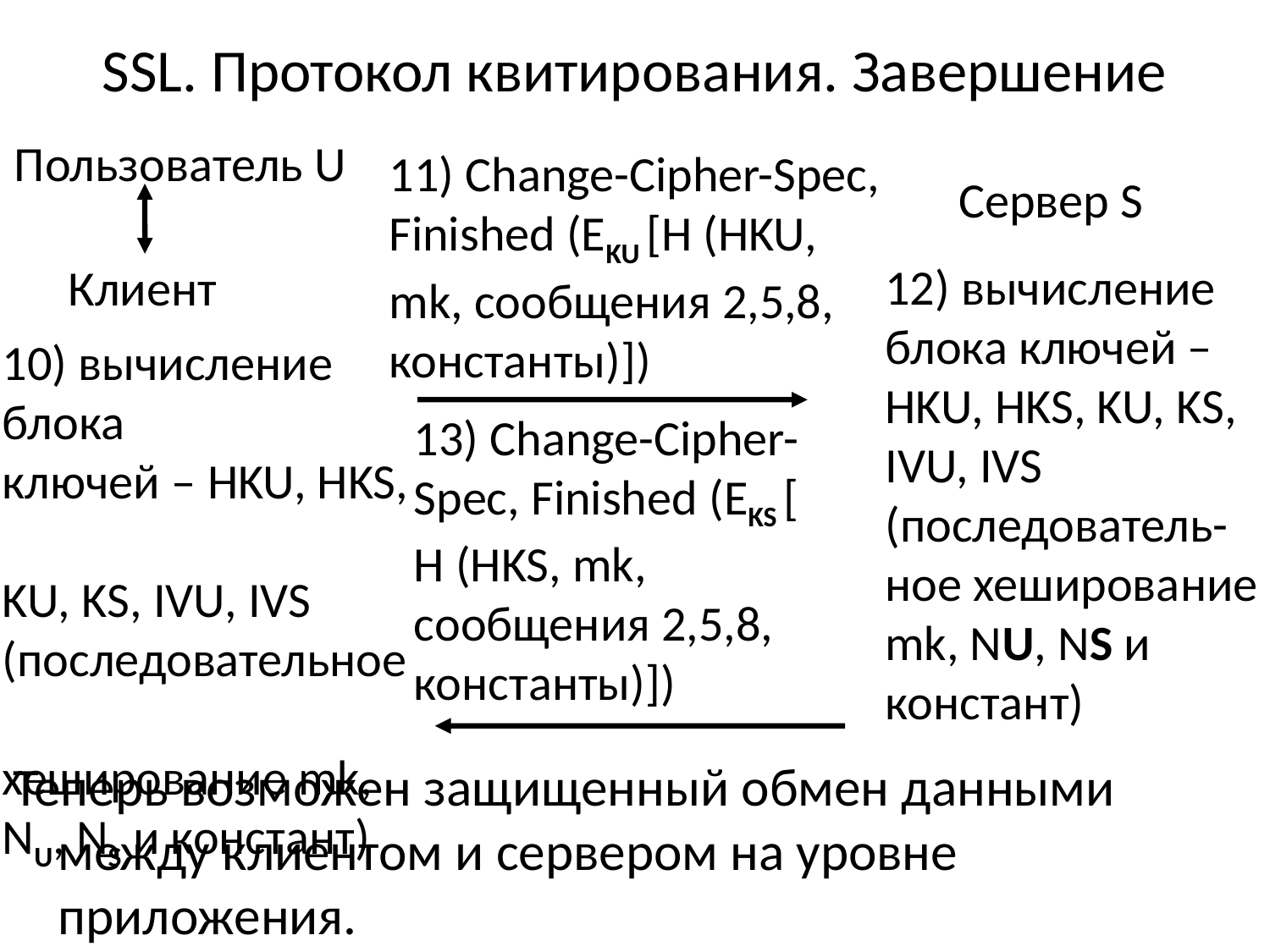

# SSL. Протокол квитирования. Завершение
Пользователь U
11) Change-Cipher-Spec,
Finished (EKU [H (HKU,
mk, сообщения 2,5,8,
константы)])
Сервер S

Клиент
12) вычисление
блока ключей – HKU, HKS, KU, KS, IVU, IVS
(последователь-ное хеширование mk, NU, NS и констант)
10) вычисление блока
ключей – HKU, HKS,
KU, KS, IVU, IVS
(последовательное
хеширование mk, NU, NS и констант)

13) Change-Cipher-
Spec, Finished (EKS [
H (HKS, mk, сообщения 2,5,8, константы)])

Теперь возможен защищенный обмен данными между клиентом и сервером на уровне приложения.